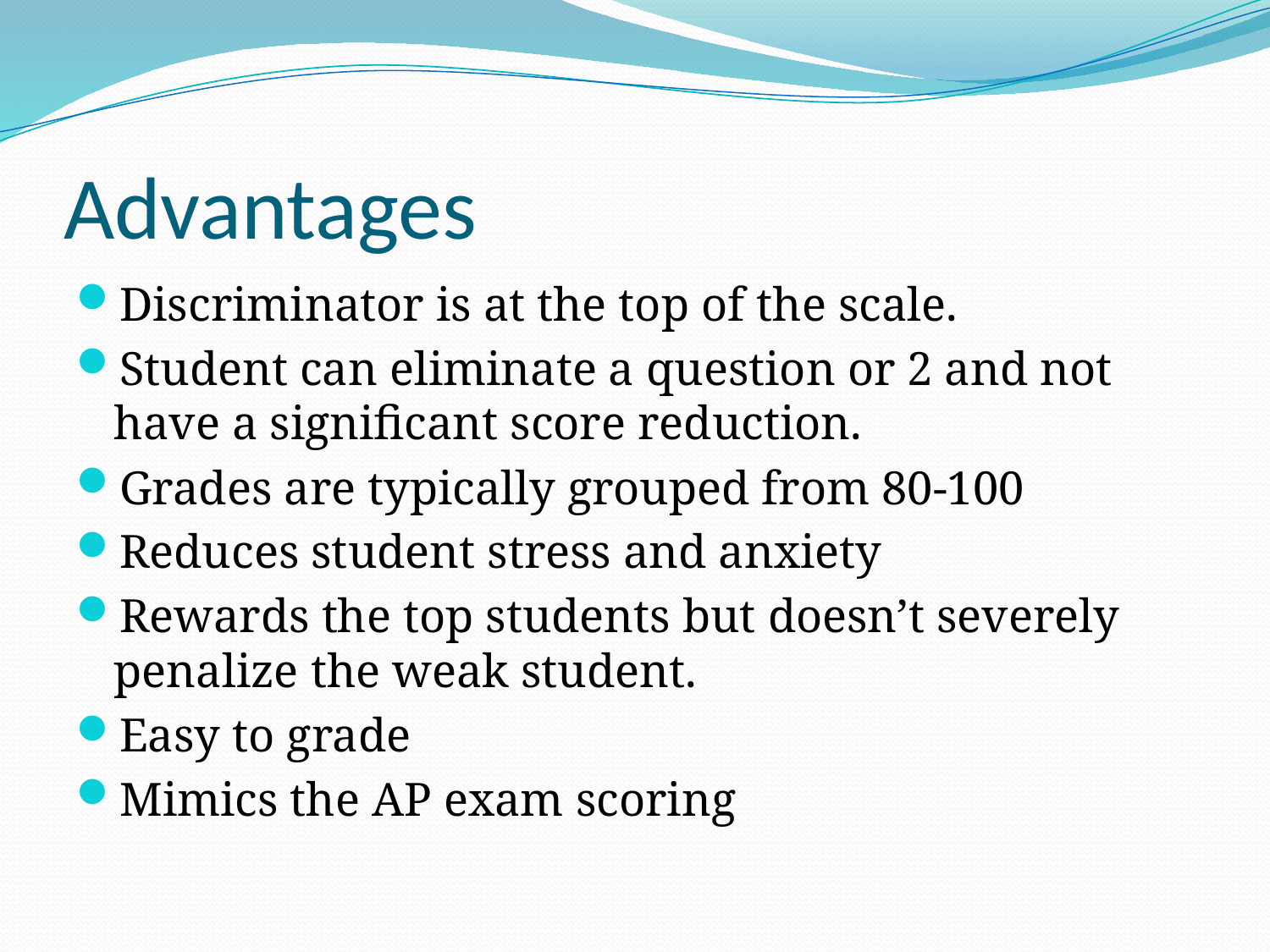

# Advantages
Discriminator is at the top of the scale.
Student can eliminate a question or 2 and not have a significant score reduction.
Grades are typically grouped from 80-100
Reduces student stress and anxiety
Rewards the top students but doesn’t severely penalize the weak student.
Easy to grade
Mimics the AP exam scoring